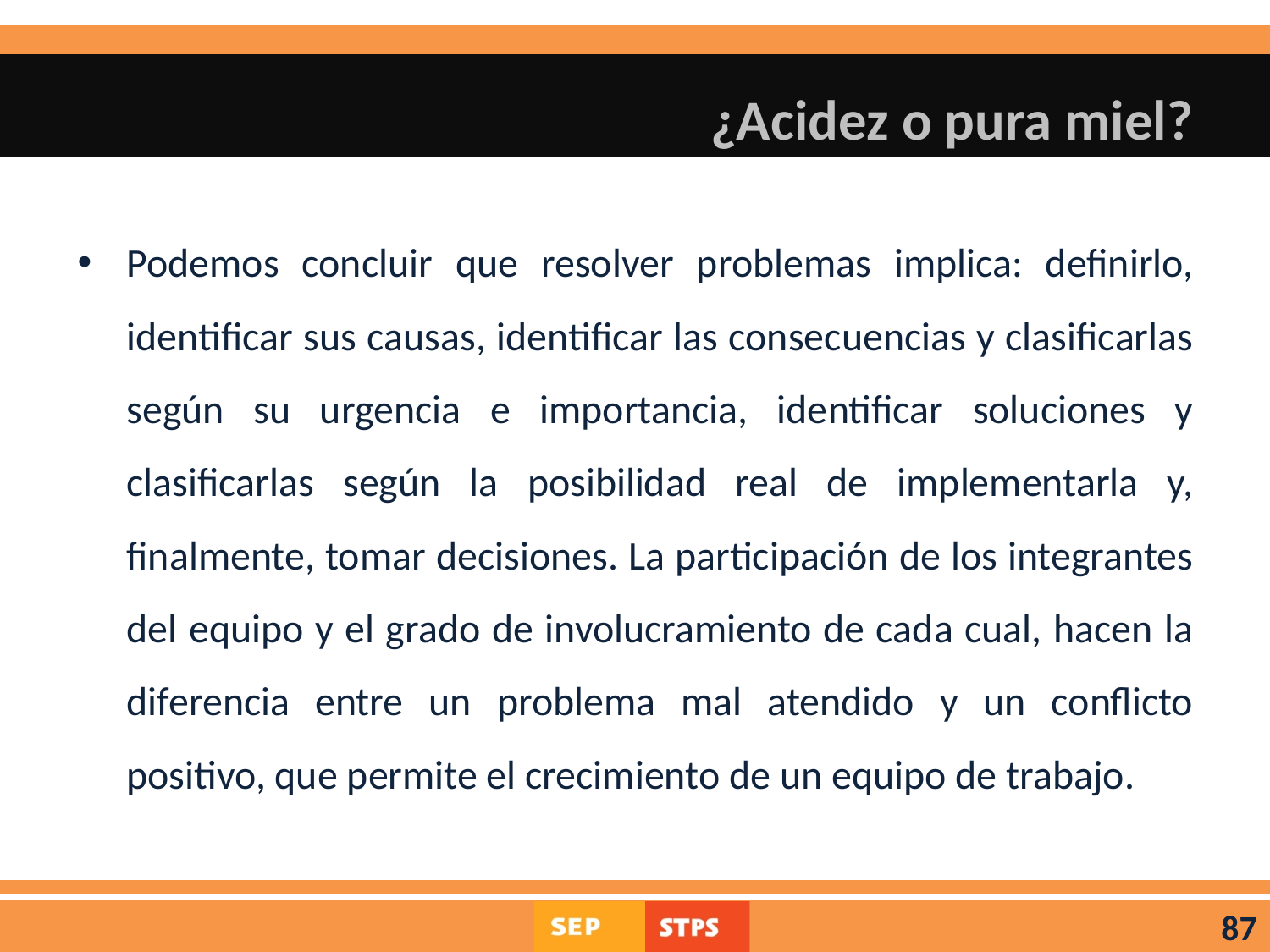

# ¿Acidez o pura miel?
Podemos concluir que resolver problemas implica: definirlo, identificar sus causas, identificar las consecuencias y clasificarlas según su urgencia e importancia, identificar soluciones y clasificarlas según la posibilidad real de implementarla y, finalmente, tomar decisiones. La participación de los integrantes del equipo y el grado de involucramiento de cada cual, hacen la diferencia entre un problema mal atendido y un conflicto positivo, que permite el crecimiento de un equipo de trabajo.
87